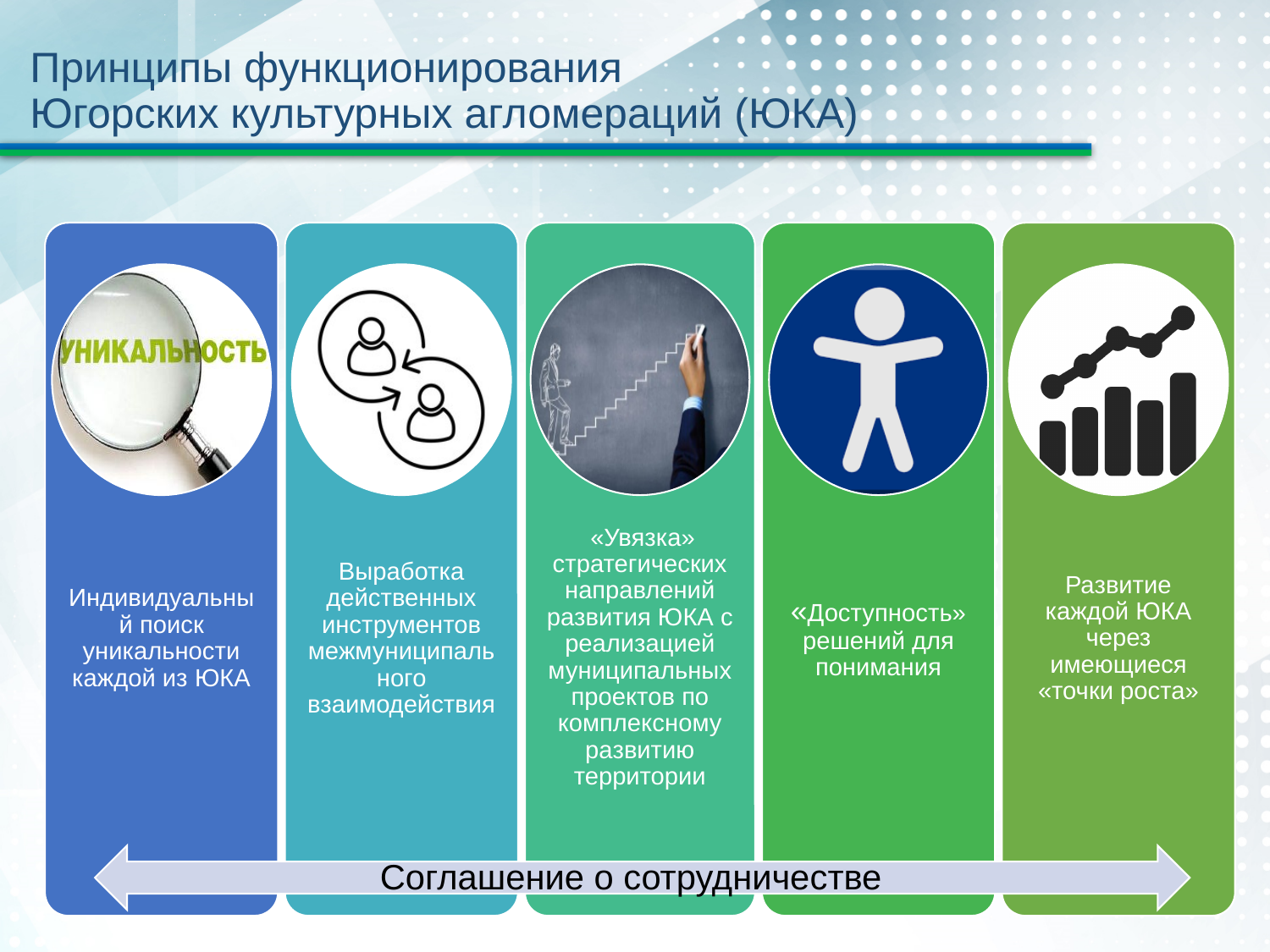

# Принципы функционирования Югорских культурных агломераций (ЮКА)

Индивидуальный поиск уникальности каждой из ЮКА
Выработка действенных инструментов межмуниципального взаимодействия

 «Увязка» стратегических направлений развития ЮКА с реализацией муниципальных проектов по комплексному развитию территории
«Доступность» решений для понимания
Развитие каждой ЮКА через имеющиеся «точки роста»

Соглашение о сотрудничестве